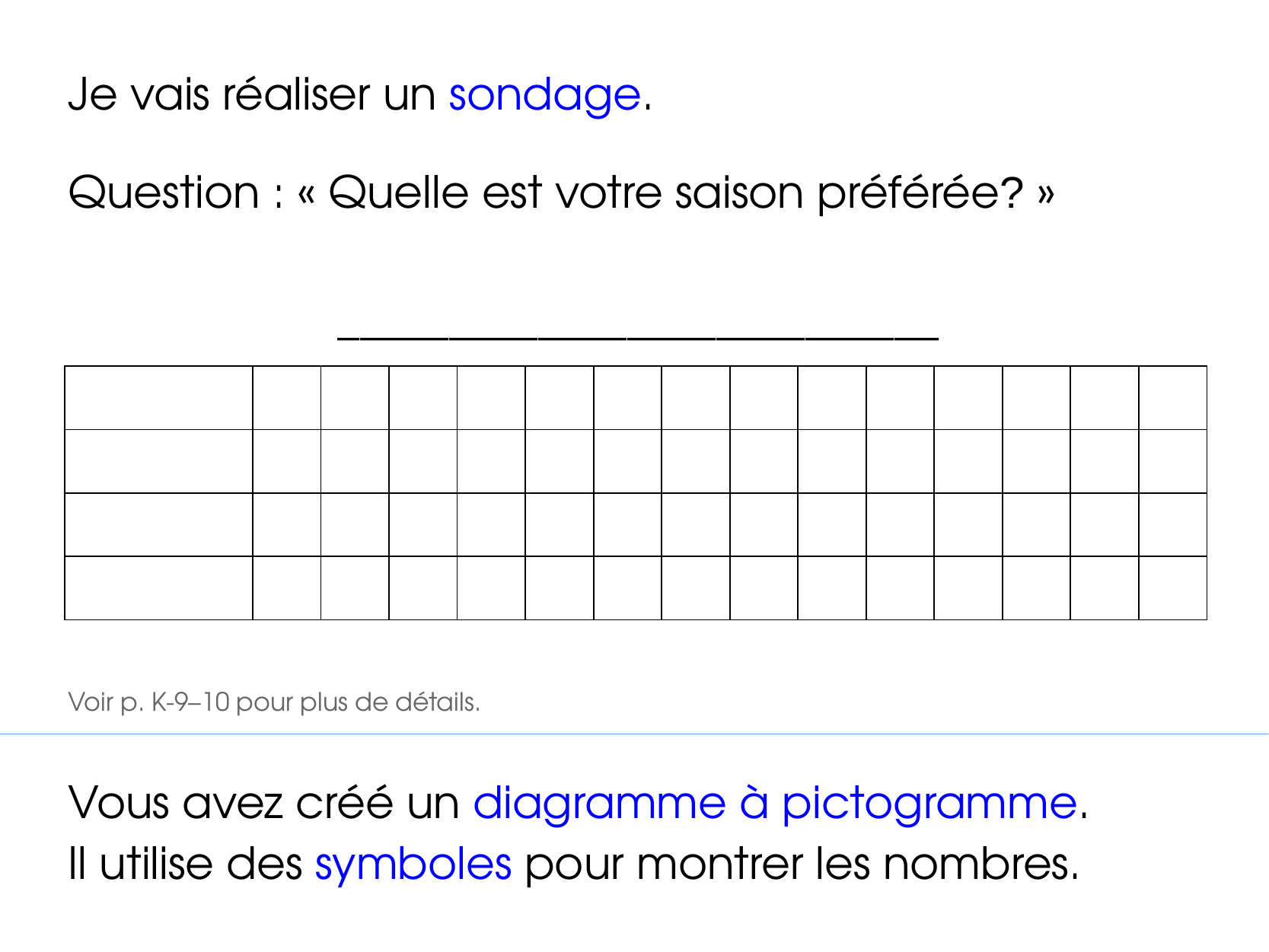

Je vais réaliser un sondage.
Question : « Quelle est votre saison préférée? »
___________________________
|  |  |  |  |  |  |  |  |  |  |  |  |  |  |  |
| --- | --- | --- | --- | --- | --- | --- | --- | --- | --- | --- | --- | --- | --- | --- |
|  |  |  |  |  |  |  |  |  |  |  |  |  |  |  |
|  |  |  |  |  |  |  |  |  |  |  |  |  |  |  |
|  |  |  |  |  |  |  |  |  |  |  |  |  |  |  |
Voir p. K-9–10 pour plus de détails.
Vous avez créé un diagramme à pictogramme.
Il utilise des symboles pour montrer les nombres.